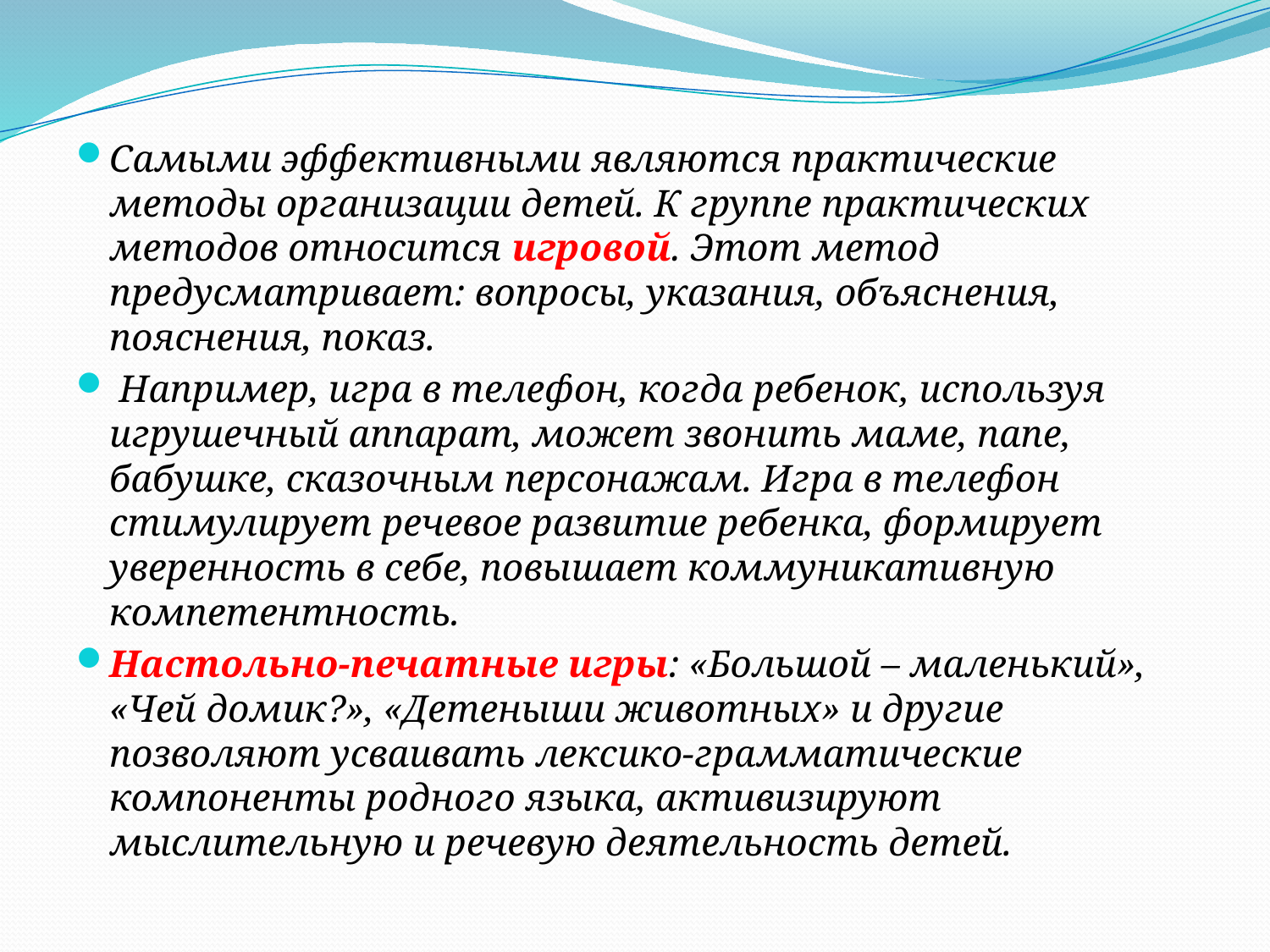

#
Самыми эффективными являются практические методы организации детей. К группе практических методов относится игровой. Этот метод предусматривает: вопросы, указания, объяснения, пояснения, показ.
 Например, игра в телефон, когда ребенок, используя игрушечный аппарат, может звонить маме, папе, бабушке, сказочным персонажам. Игра в телефон стимулирует речевое развитие ребенка, формирует уверенность в себе, повышает коммуникативную компетентность.
Настольно-печатные игры: «Большой – маленький», «Чей домик?», «Детеныши животных» и другие позволяют усваивать лексико-грамматические компоненты родного языка, активизируют мыслительную и речевую деятельность детей.